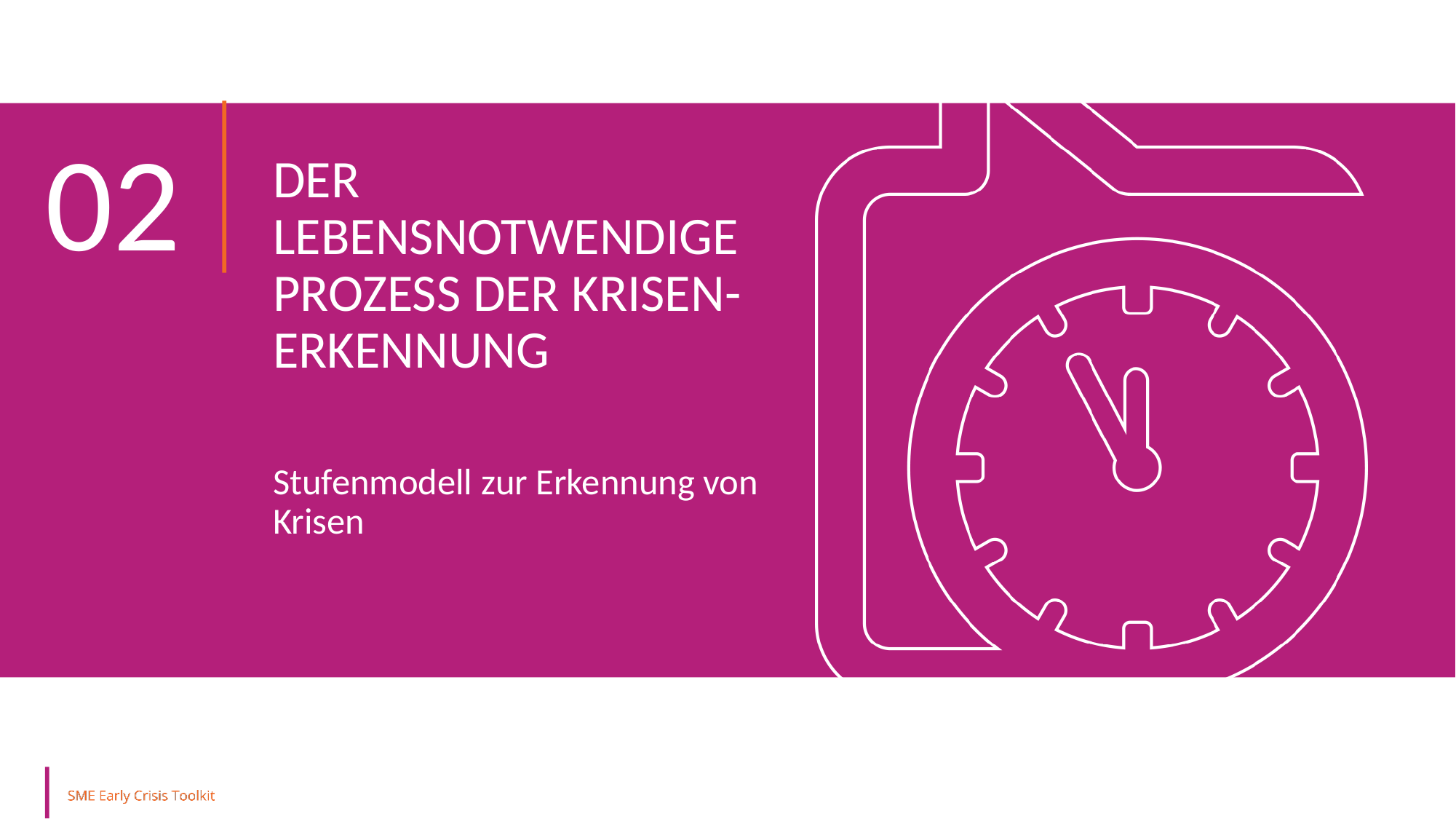

02
DER LEBENSNOTWENDIGE PROZESS DER KRISEN-ERKENNUNG

Stufenmodell zur Erkennung von Krisen